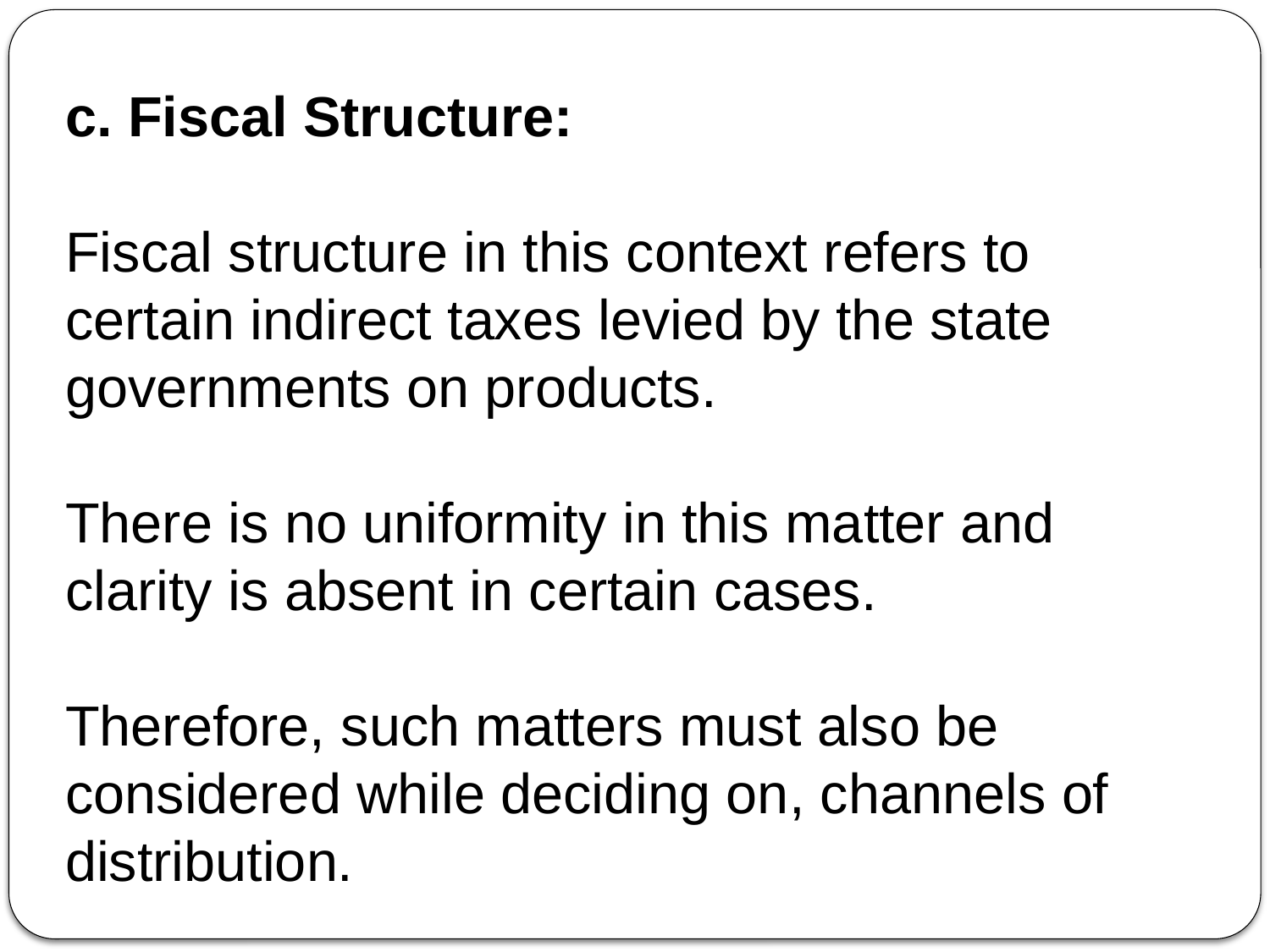

c. Fiscal Structure:

Fiscal structure in this context refers to certain indirect taxes levied by the state governments on products.

There is no uniformity in this matter and clarity is absent in certain cases.

Therefore, such matters must also be considered while deciding on, channels of distribution.